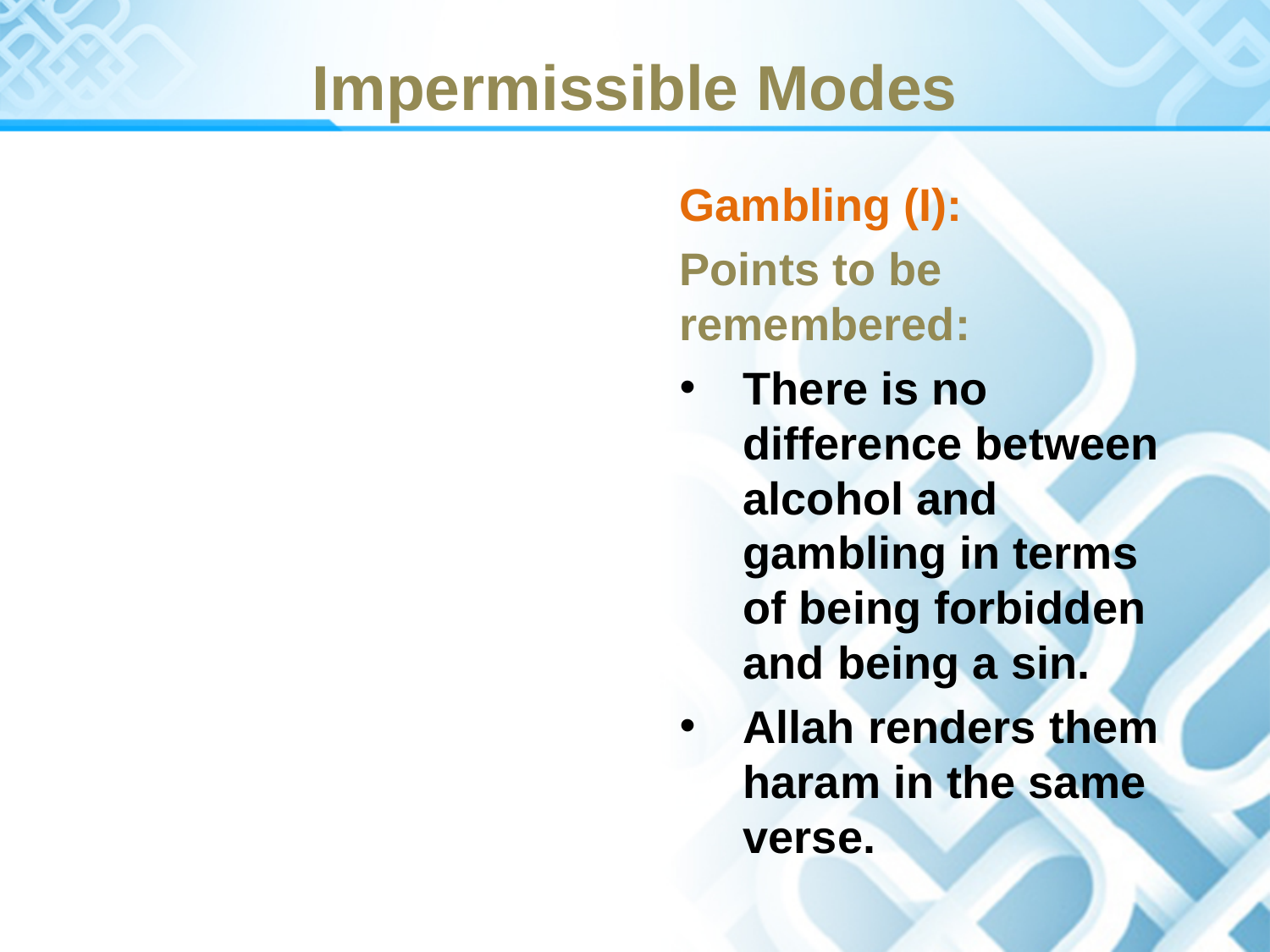

Impermissible Modes
Gambling (I):
Points to be remembered:
There is no difference between alcohol and gambling in terms of being forbidden and being a sin.
Allah renders them haram in the same verse.